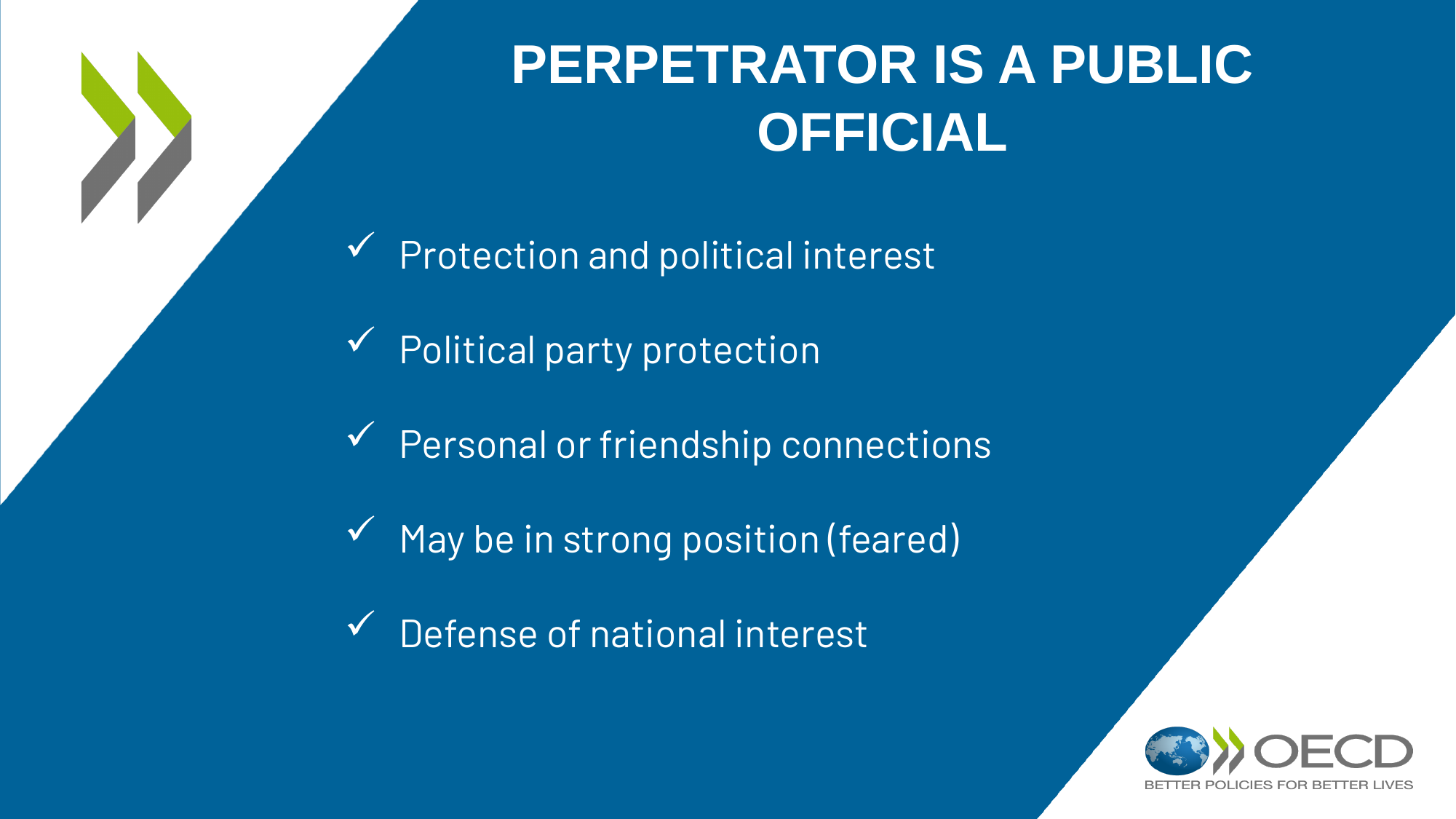

# Perpetrator is a Public Official
Protection and political interest

Political party protection

Personal or friendship connections

May be in strong position (feared)

Defense of national interest